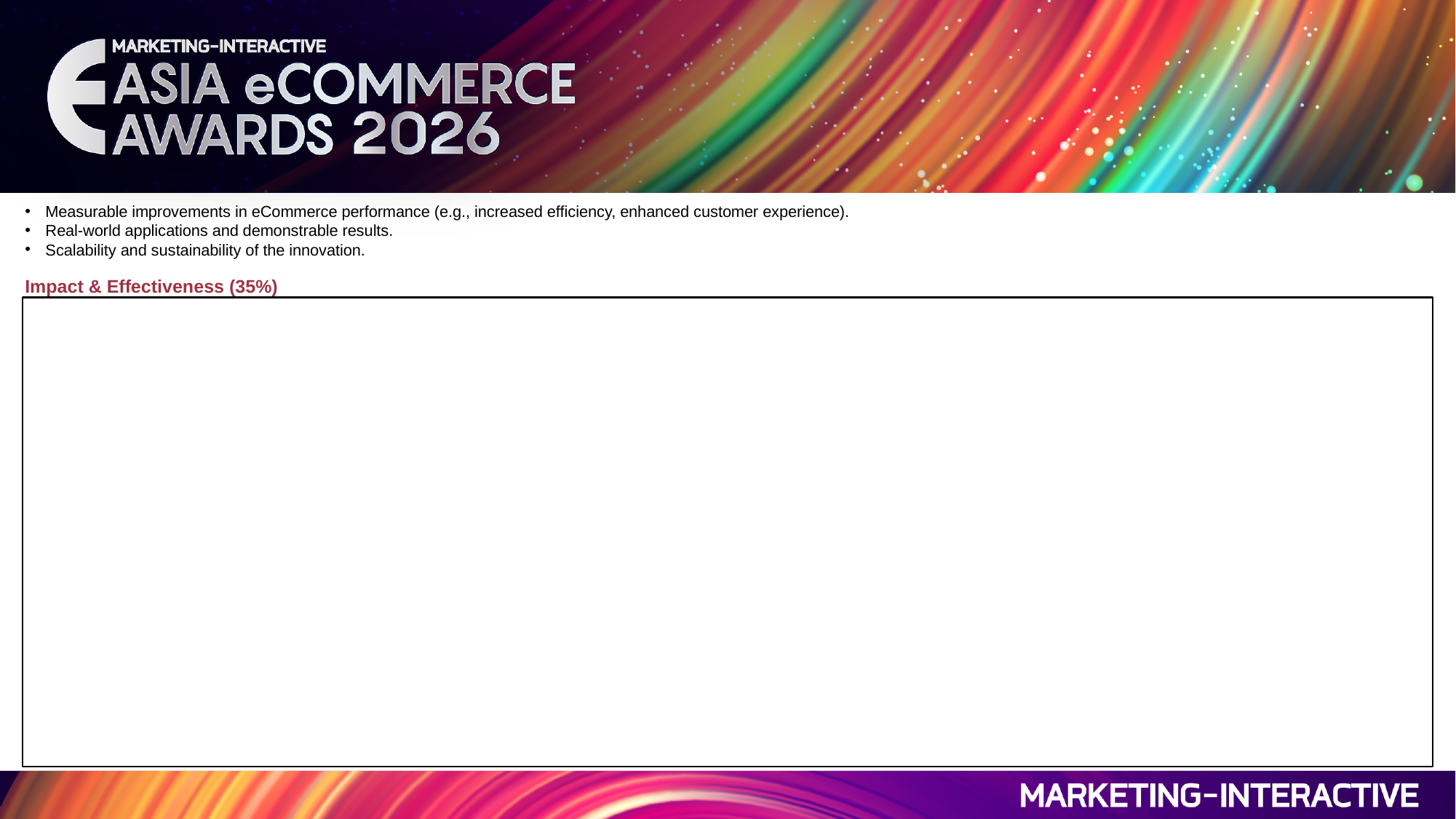

Measurable improvements in eCommerce performance (e.g., increased efficiency, enhanced customer experience).
Real-world applications and demonstrable results.
Scalability and sustainability of the innovation.
Impact & Effectiveness (35%)